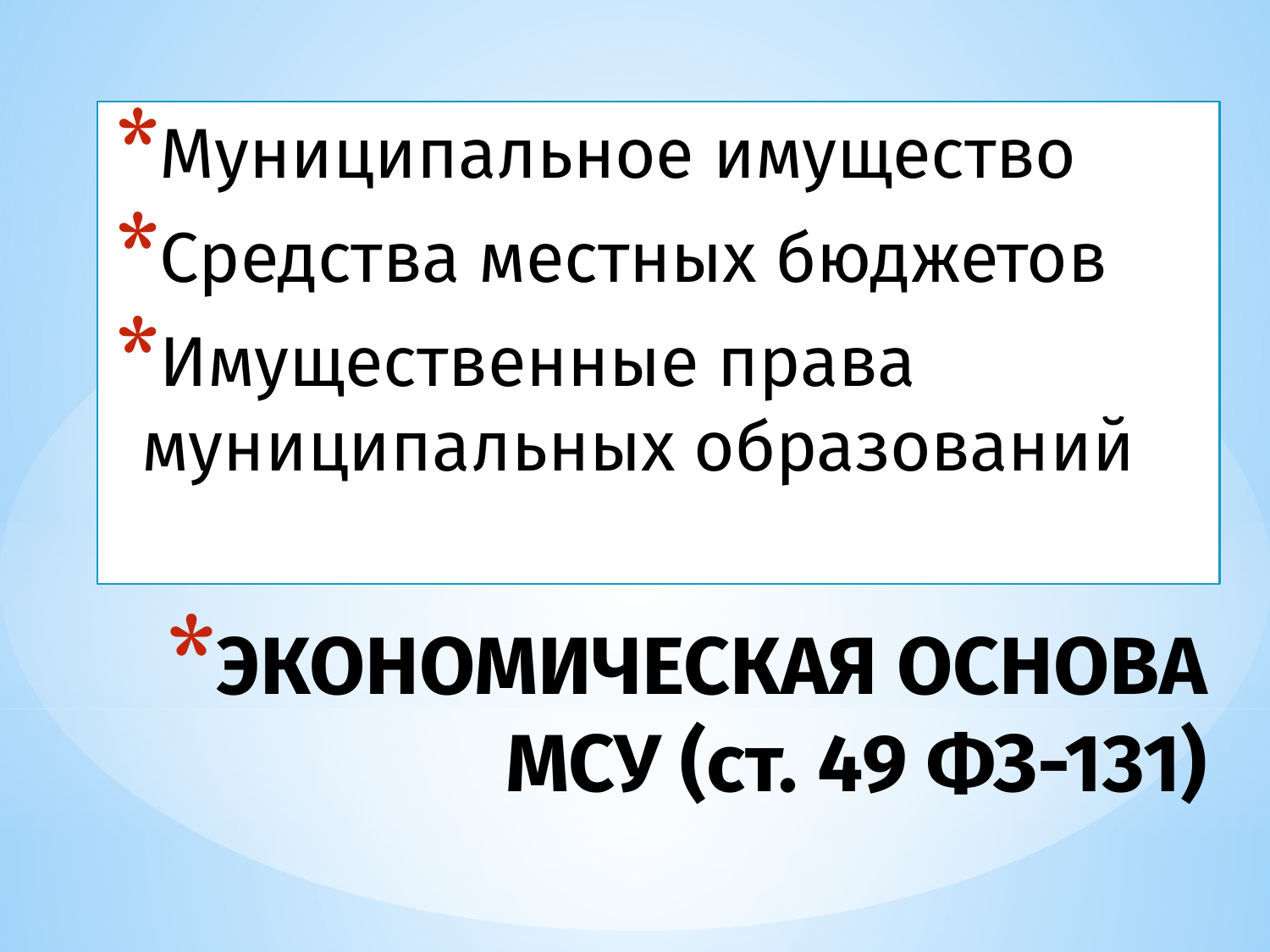

Муниципальное имущество
Средства местных бюджетов
Имущественные права муниципальных образований
# ЭКОНОМИЧЕСКАЯ ОСНОВА МСУ (ст. 49 ФЗ-131)